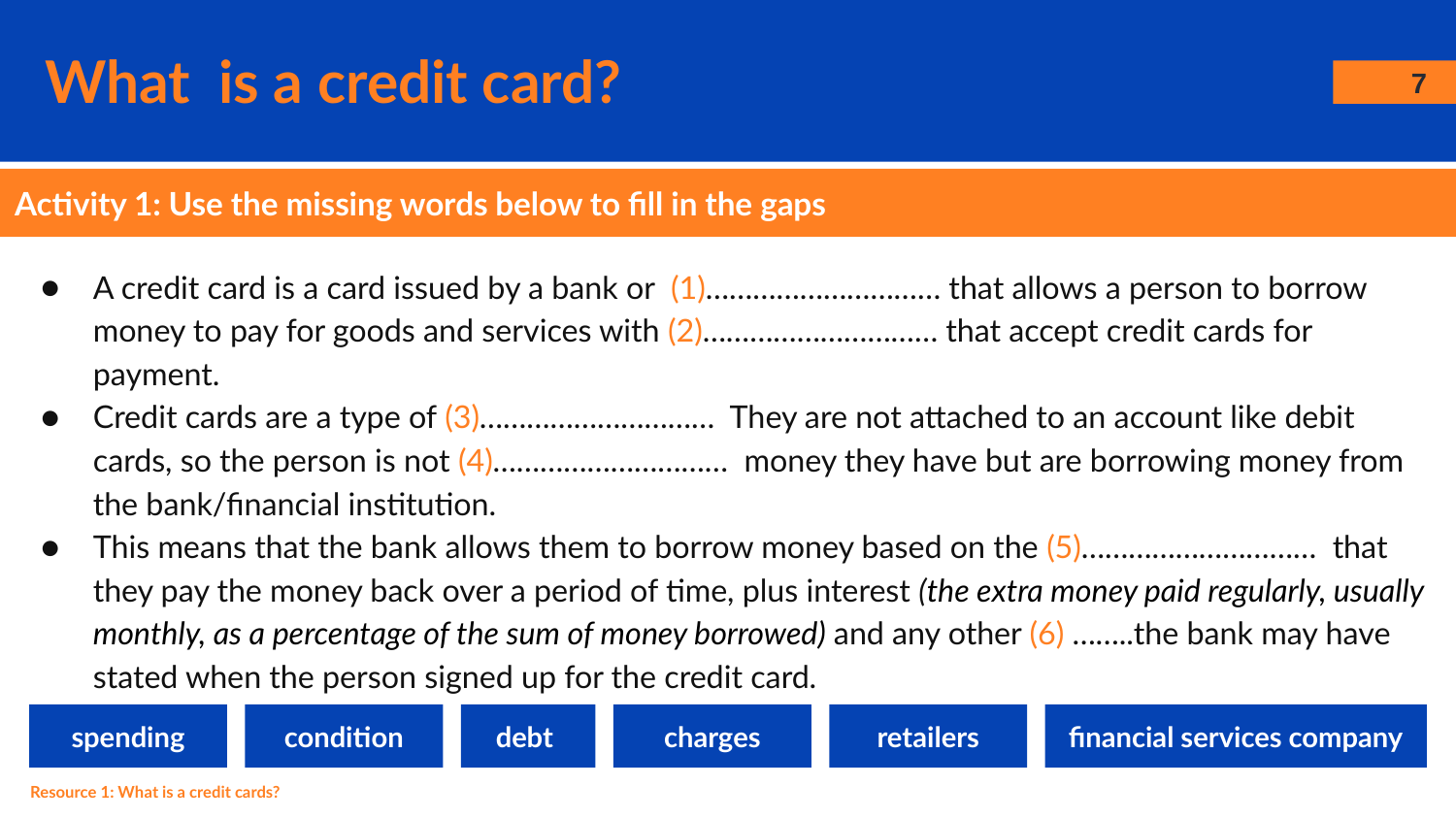

# What  is a credit card?

7
Activity 1: Use the missing words below to fill in the gaps
A credit card is a card issued by a bank or  (1)………………………… that allows a person to borrow money to pay for goods and services with (2)………………………… that accept credit cards for payment.
Credit cards are a type of (3)…………………………  They are not attached to an account like debit cards, so the person is not (4)…………………………  money they have but are borrowing money from the bank/financial institution.
This means that the bank allows them to borrow money based on the (5)…………………………  that they pay the money back over a period of time, plus interest (the extra money paid regularly, usually monthly, as a percentage of the sum of money borrowed) and any other (6) ……..the bank may have stated when the person signed up for the credit card.

spending
condition
debt
charges
retailers
financial services company
Resource 1: What is a credit cards?